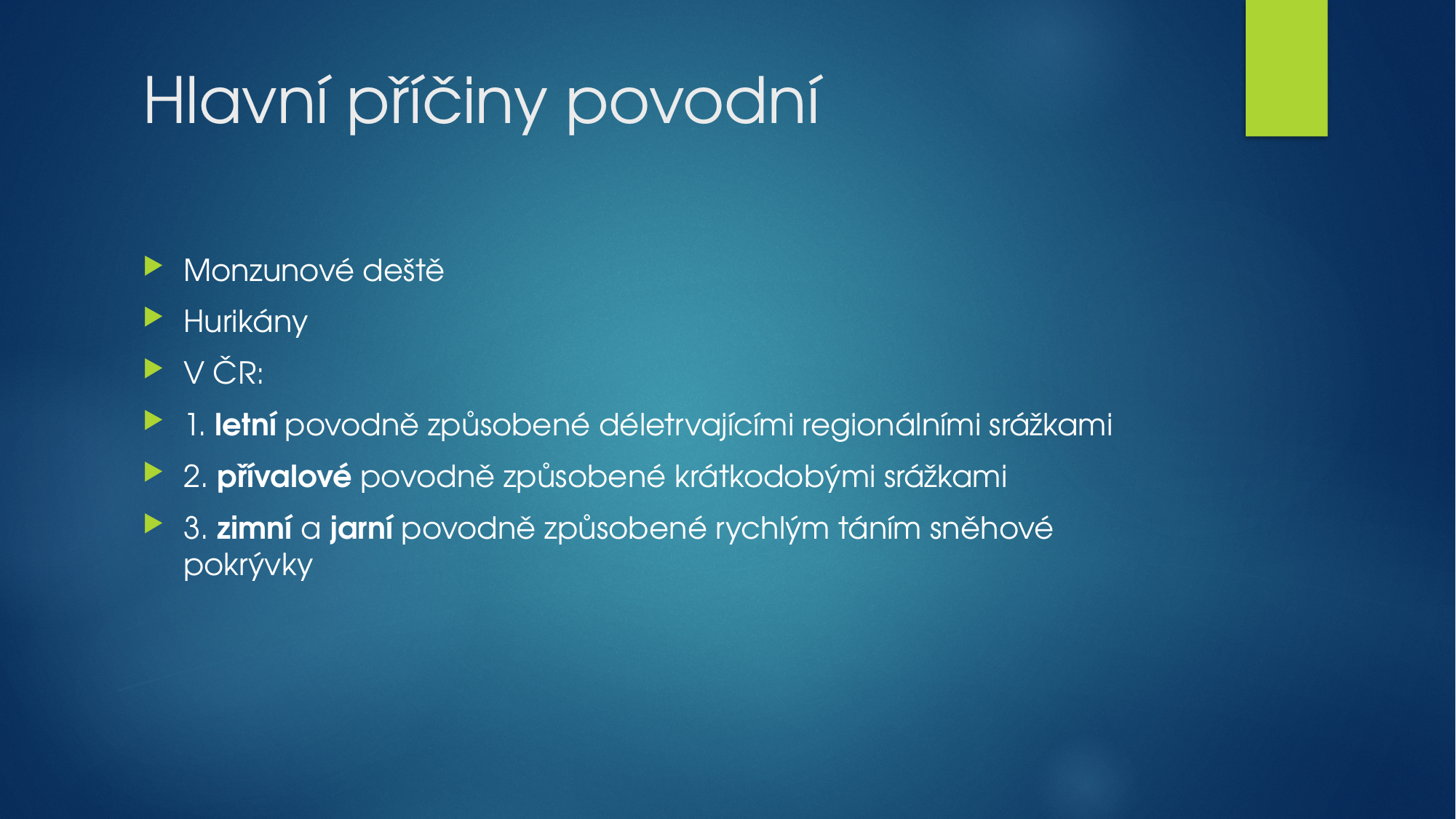

# Hlavní příčiny povodní
Monzunové deště
Hurikány
V ČR:
1. letní povodně způsobené déletrvajícími regionálními srážkami
2. přívalové povodně způsobené krátkodobými srážkami
3. zimní a jarní povodně způsobené rychlým táním sněhové pokrývky